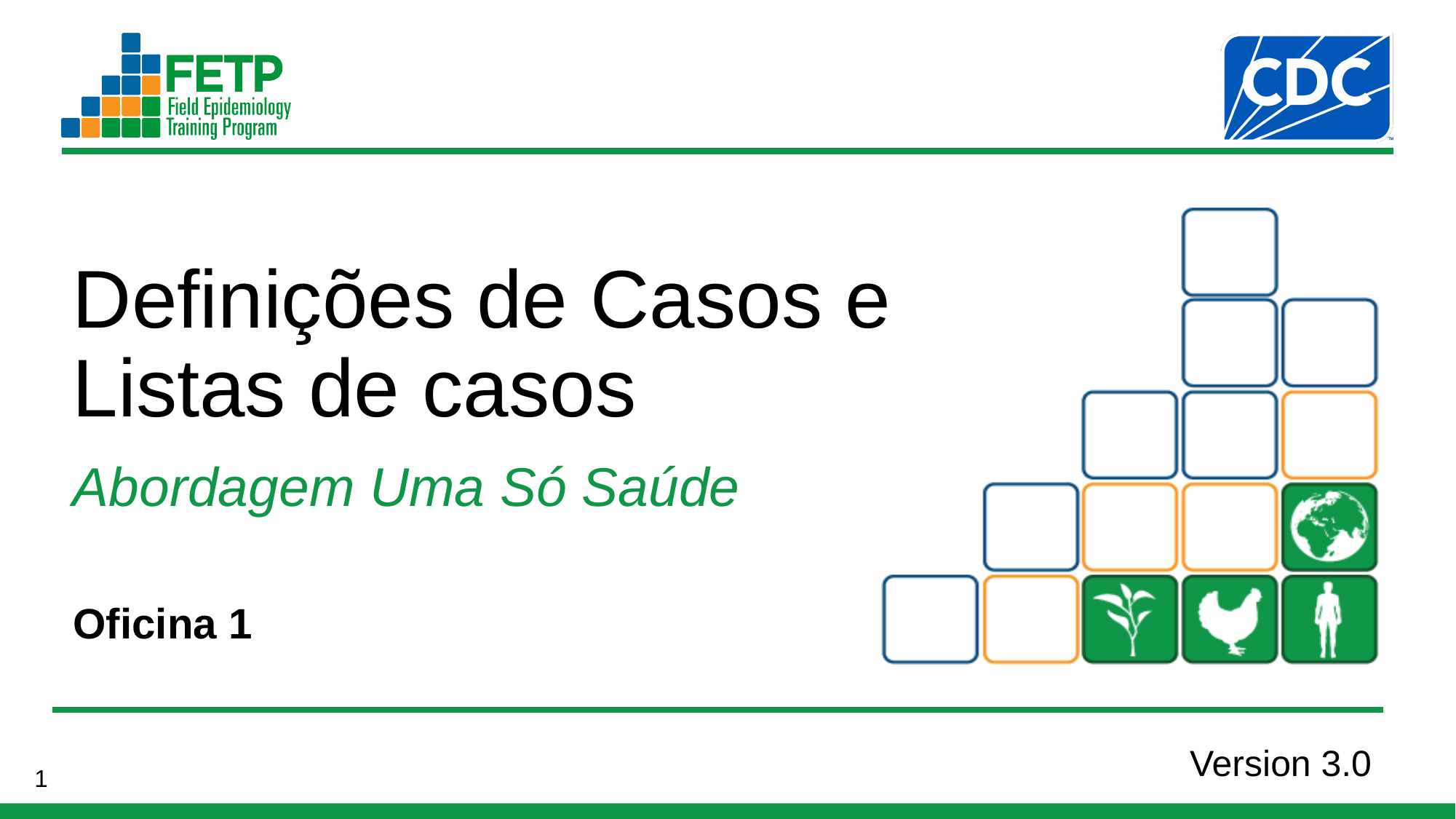

Definições de Casos e Listas de casos
Oficina 1